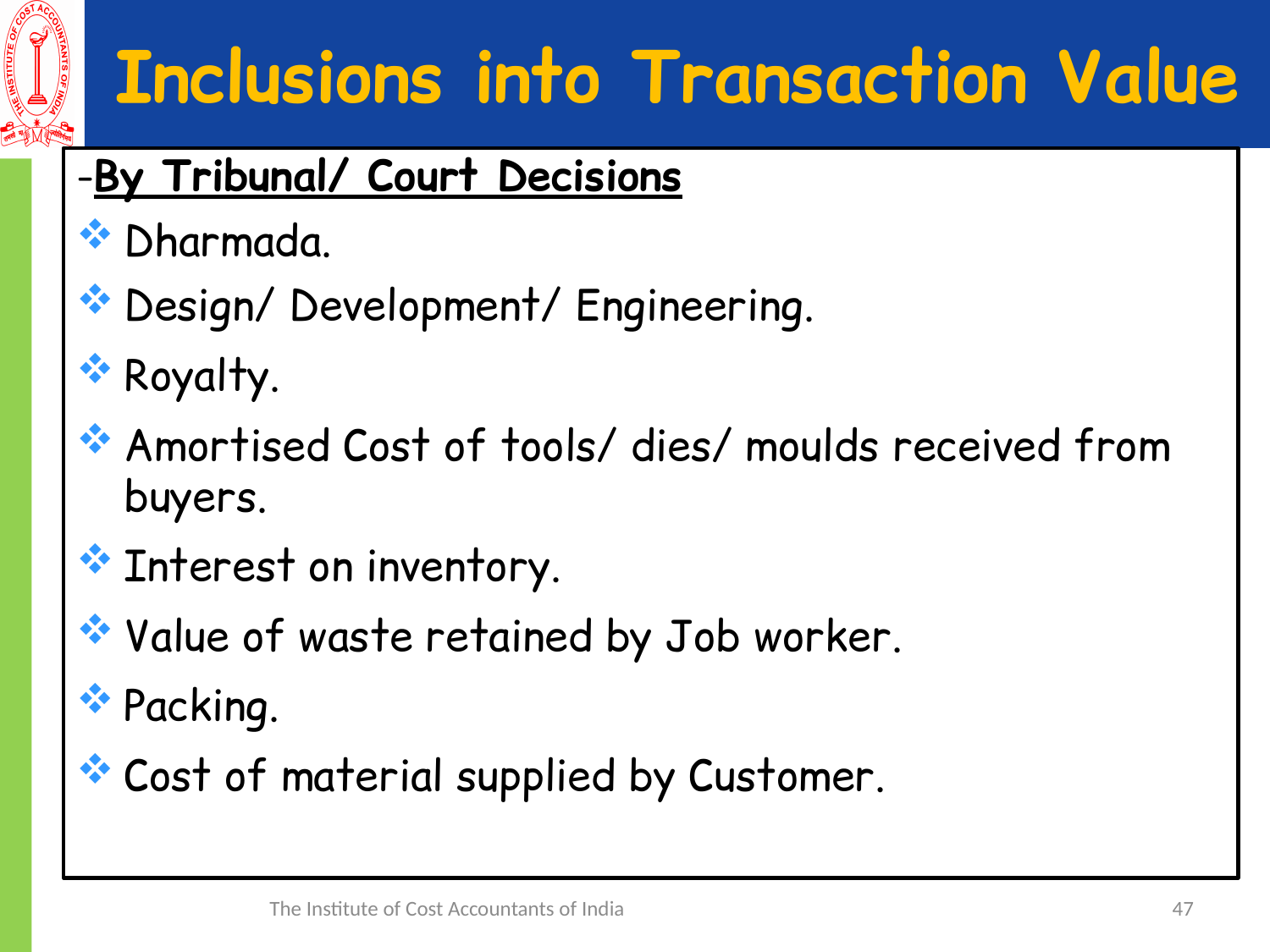

# Inclusions into Transaction Value
-By Tribunal/ Court Decisions
Dharmada.
Design/ Development/ Engineering.
Royalty.
Amortised Cost of tools/ dies/ moulds received from buyers.
Interest on inventory.
Value of waste retained by Job worker.
Packing.
Cost of material supplied by Customer.
The Institute of Cost Accountants of India
47